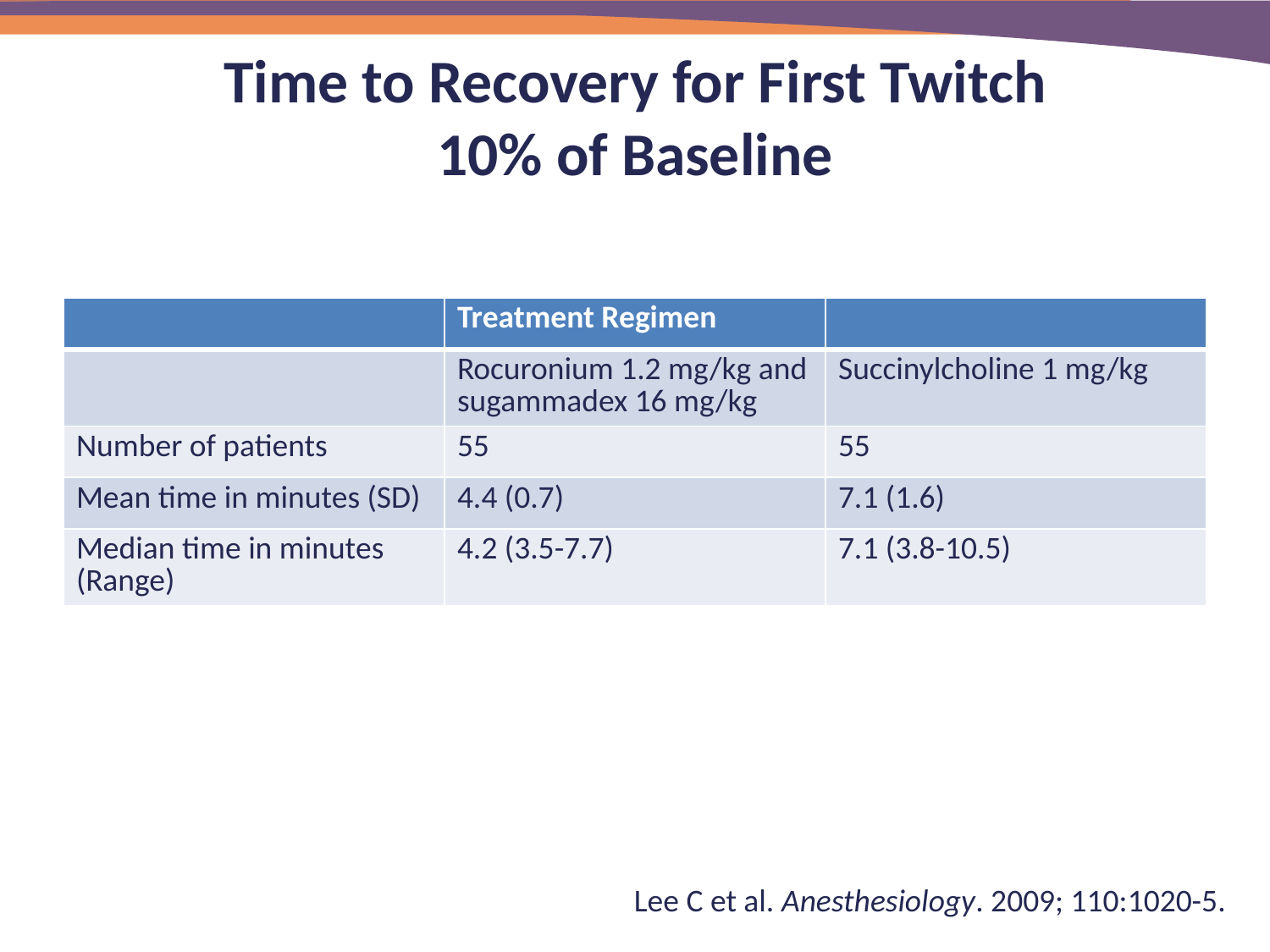

# Time to Recovery for First Twitch 10% of Baseline
|  | Treatment Regimen |  |
| --- | --- | --- |
|  | Rocuronium 1.2 mg/kg and sugammadex 16 mg/kg | Succinylcholine 1 mg/kg |
| Number of patients | 55 | 55 |
| Mean time in minutes (SD) | 4.4 (0.7) | 7.1 (1.6) |
| Median time in minutes (Range) | 4.2 (3.5-7.7) | 7.1 (3.8-10.5) |
Lee C et al. Anesthesiology. 2009; 110:1020-5.